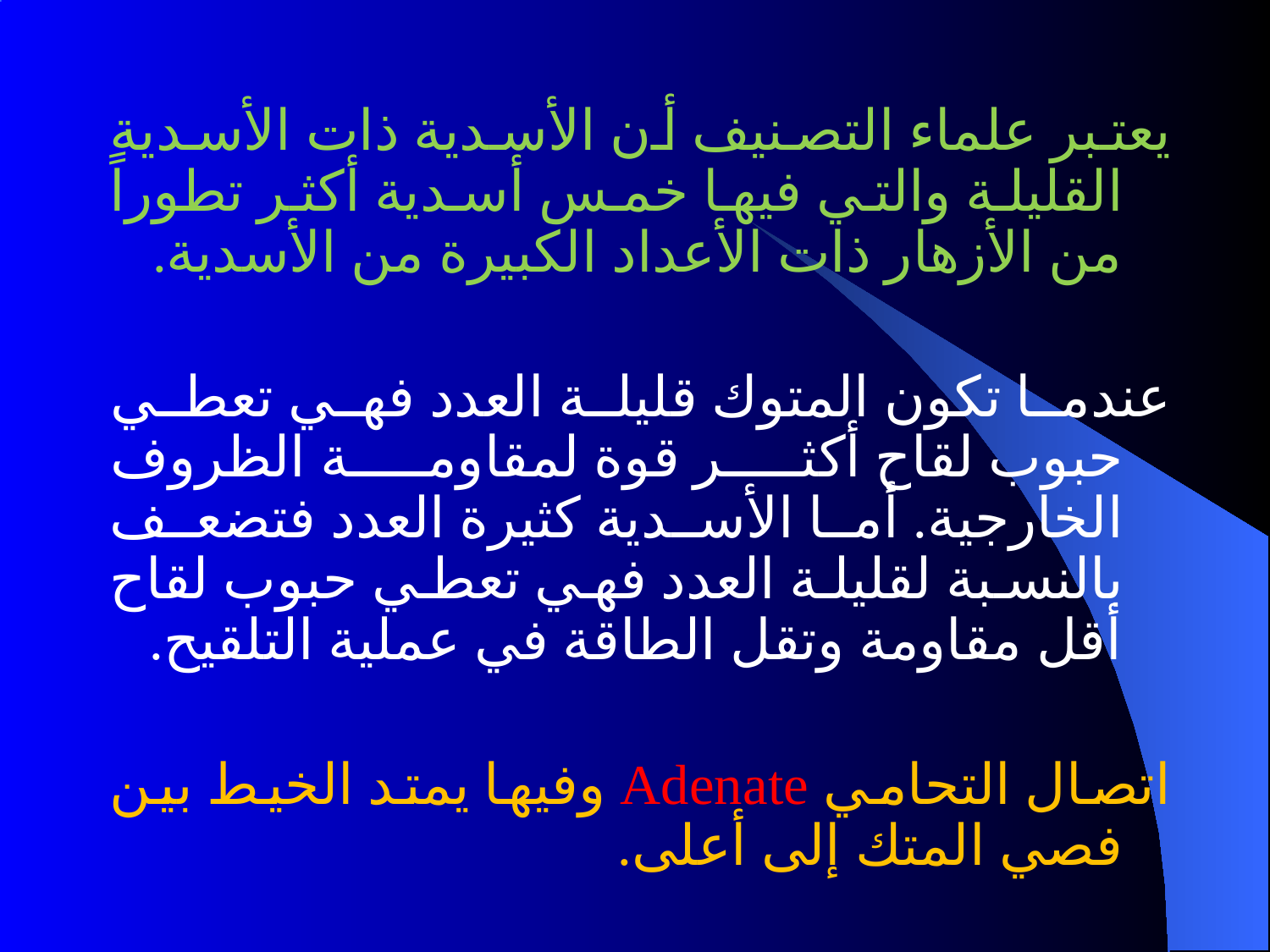

يعتبر علماء التصنيف أن الأسدية ذات الأسدية القليلة والتي فيها خمس أسدية أكثر تطوراً من الأزهار ذات الأعداد الكبيرة من الأسدية.

عندما تكون المتوك قليلة العدد فهي تعطي حبوب لقاح أكثر قوة لمقاومة الظروف الخارجية. أما الأسدية كثيرة العدد فتضعف بالنسبة لقليلة العدد فهي تعطي حبوب لقاح أقل مقاومة وتقل الطاقة في عملية التلقيح.

اتصال التحامي Adenate وفيها يمتد الخيط بين فصي المتك إلى أعلى.